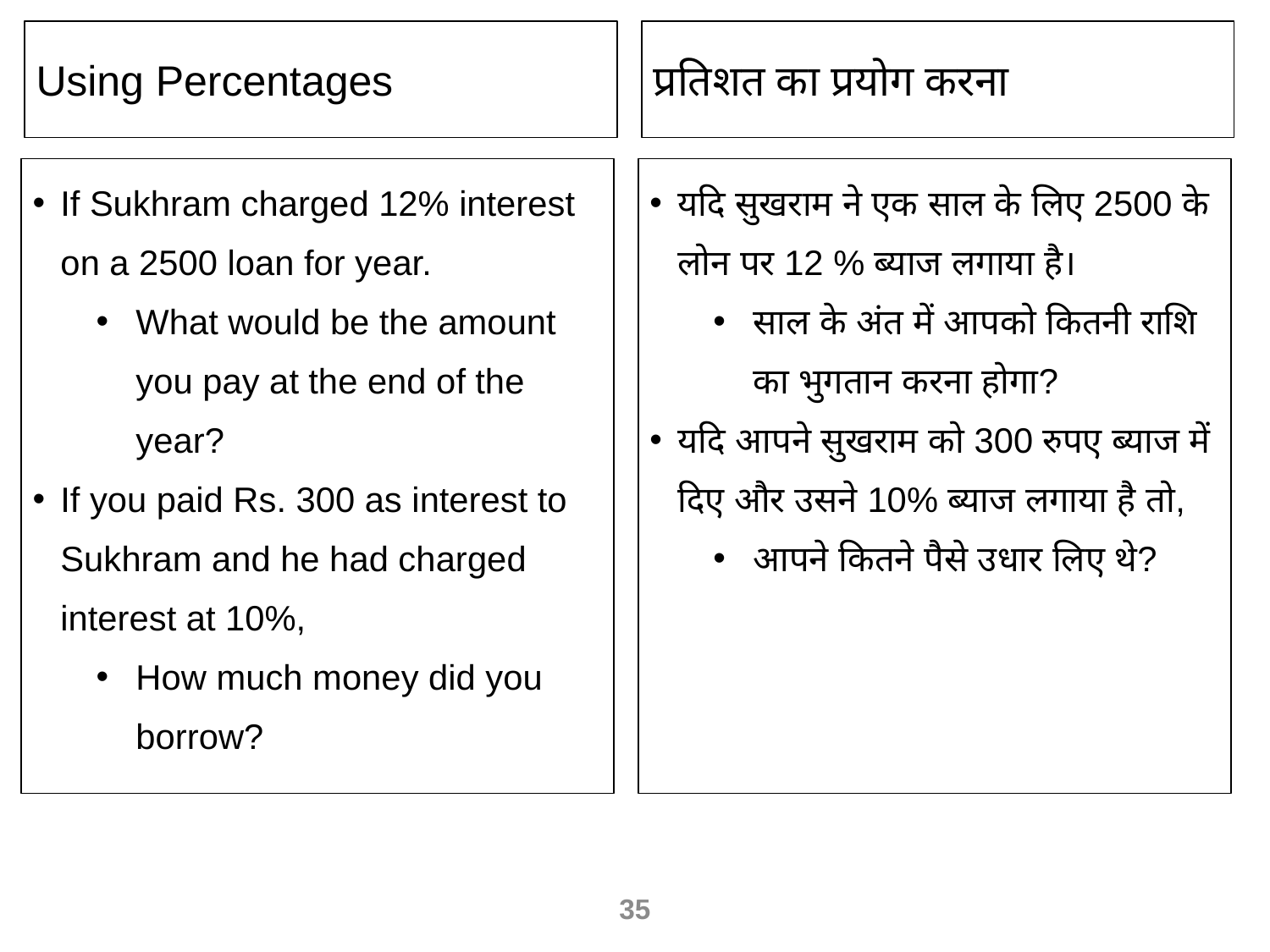

Using Percentages
प्रतिशत का प्रयोग करना
If Sukhram charged 12% interest on a 2500 loan for year.
What would be the amount you pay at the end of the year?
If you paid Rs. 300 as interest to Sukhram and he had charged interest at 10%,
How much money did you borrow?
यदि सुखराम ने एक साल के लिए 2500 के लोन पर 12 % ब्याज लगाया है।
साल के अंत में आपको कितनी राशि‍ का भुगतान करना होगा?
यदि आपने सुखराम को 300 रुपए ब्याज में दिए और उसने 10% ब्याज लगाया है तो,
आपने कितने पैसे उधार लिए थे?

35